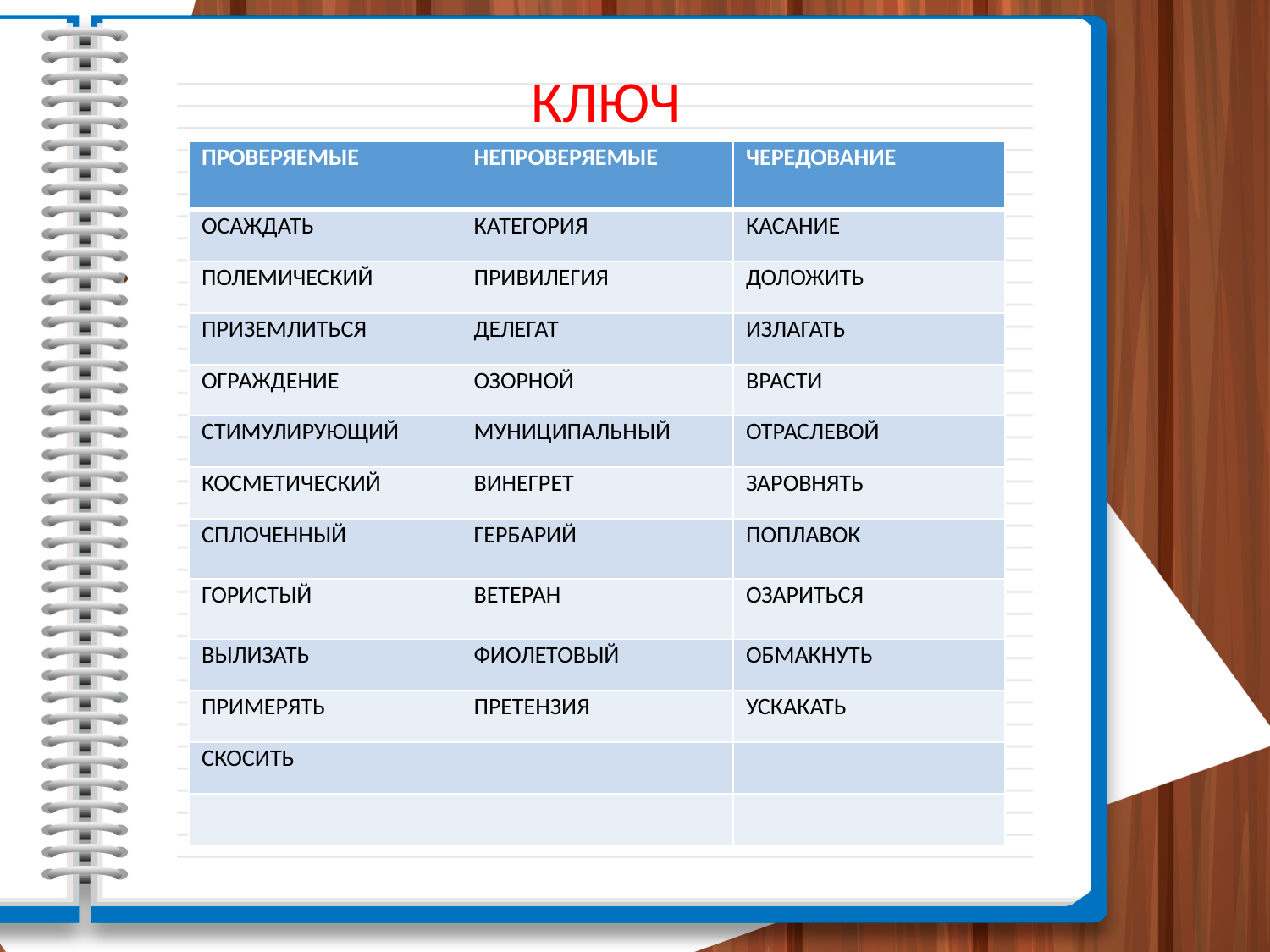

# КЛЮЧ
| ПРОВЕРЯЕМЫЕ | НЕПРОВЕРЯЕМЫЕ | ЧЕРЕДОВАНИЕ |
| --- | --- | --- |
| ОСАЖДАТЬ | КАТЕГОРИЯ | КАСАНИЕ |
| ПОЛЕМИЧЕСКИЙ | ПРИВИЛЕГИЯ | ДОЛОЖИТЬ |
| ПРИЗЕМЛИТЬСЯ | ДЕЛЕГАТ | ИЗЛАГАТЬ |
| ОГРАЖДЕНИЕ | ОЗОРНОЙ | ВРАСТИ |
| СТИМУЛИРУЮЩИЙ | МУНИЦИПАЛЬНЫЙ | ОТРАСЛЕВОЙ |
| КОСМЕТИЧЕСКИЙ | ВИНЕГРЕТ | ЗАРОВНЯТЬ |
| СПЛОЧЕННЫЙ | ГЕРБАРИЙ | ПОПЛАВОК |
| ГОРИСТЫЙ | ВЕТЕРАН | ОЗАРИТЬСЯ |
| ВЫЛИЗАТЬ | ФИОЛЕТОВЫЙ | ОБМАКНУТЬ |
| ПРИМЕРЯТЬ | ПРЕТЕНЗИЯ | УСКАКАТЬ |
| СКОСИТЬ |  |  |
|  |  |  |